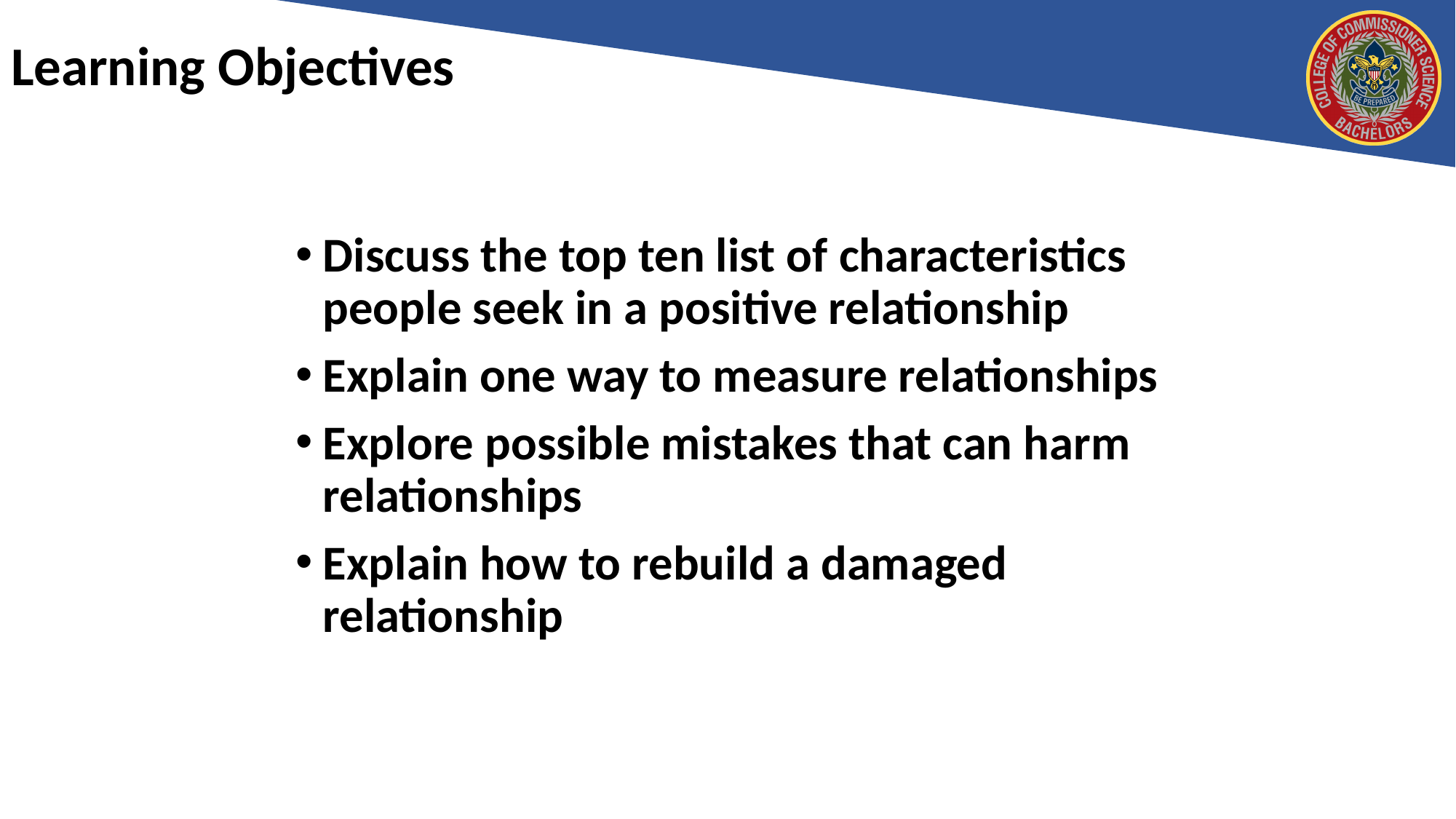

# Learning Objectives
Discuss the top ten list of characteristics people seek in a positive relationship
Explain one way to measure relationships
Explore possible mistakes that can harm relationships
Explain how to rebuild a damaged relationship